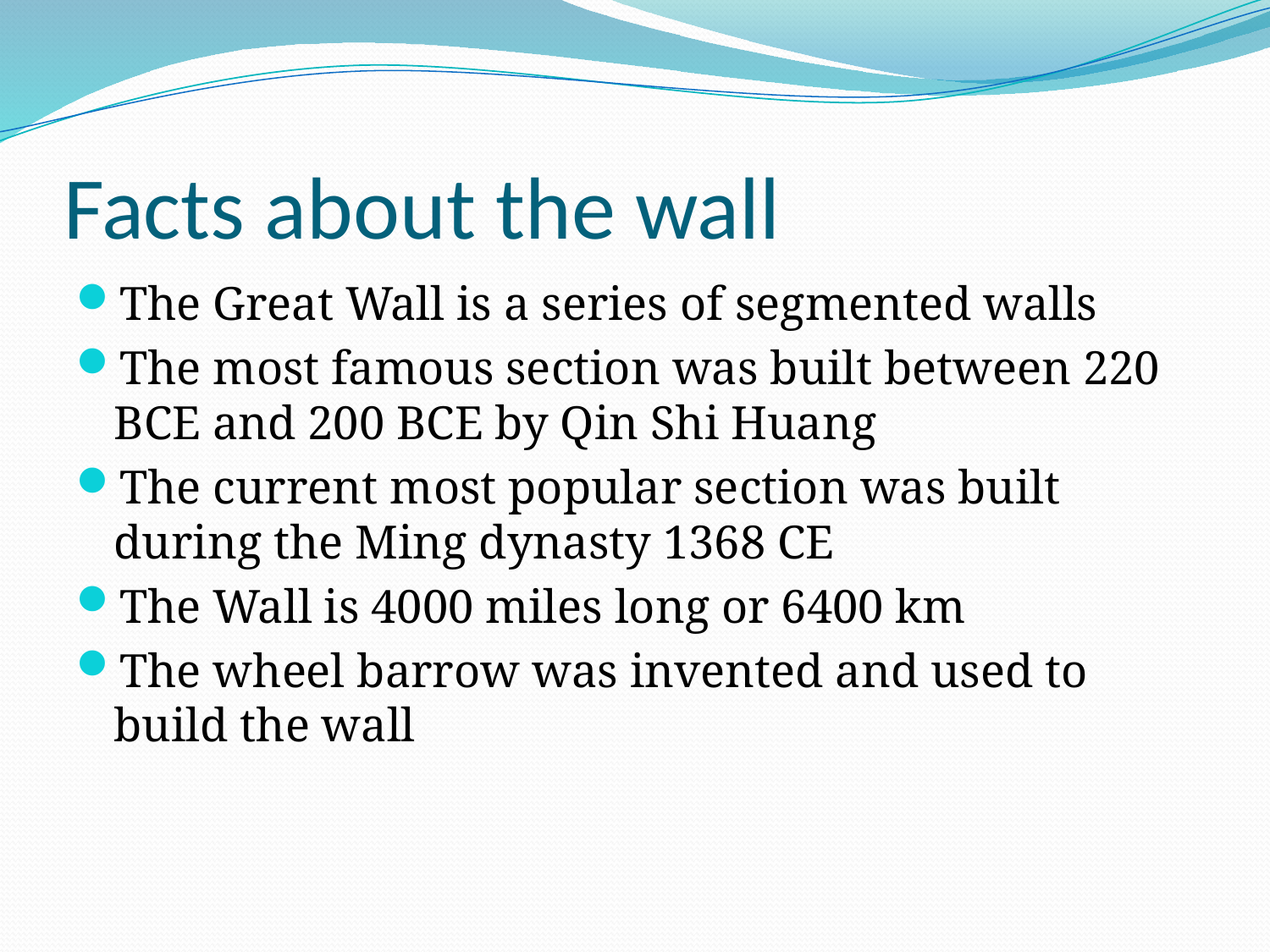

# Facts about the wall
The Great Wall is a series of segmented walls
The most famous section was built between 220 BCE and 200 BCE by Qin Shi Huang
The current most popular section was built during the Ming dynasty 1368 CE
The Wall is 4000 miles long or 6400 km
The wheel barrow was invented and used to build the wall